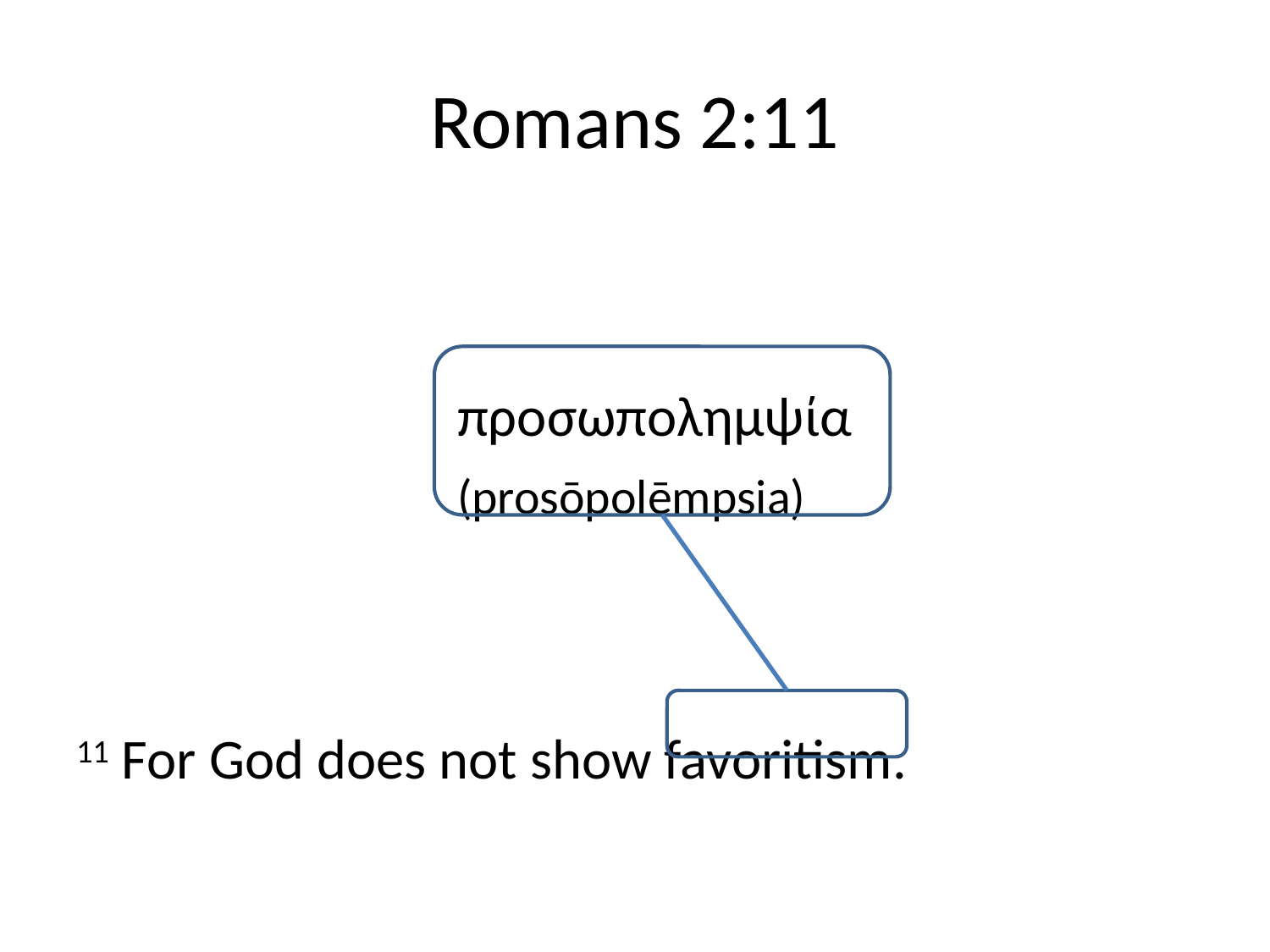

# Romans 2:11

			προσωπολημψία
			(prosōpolēmpsia)

11 For God does not show favoritism.